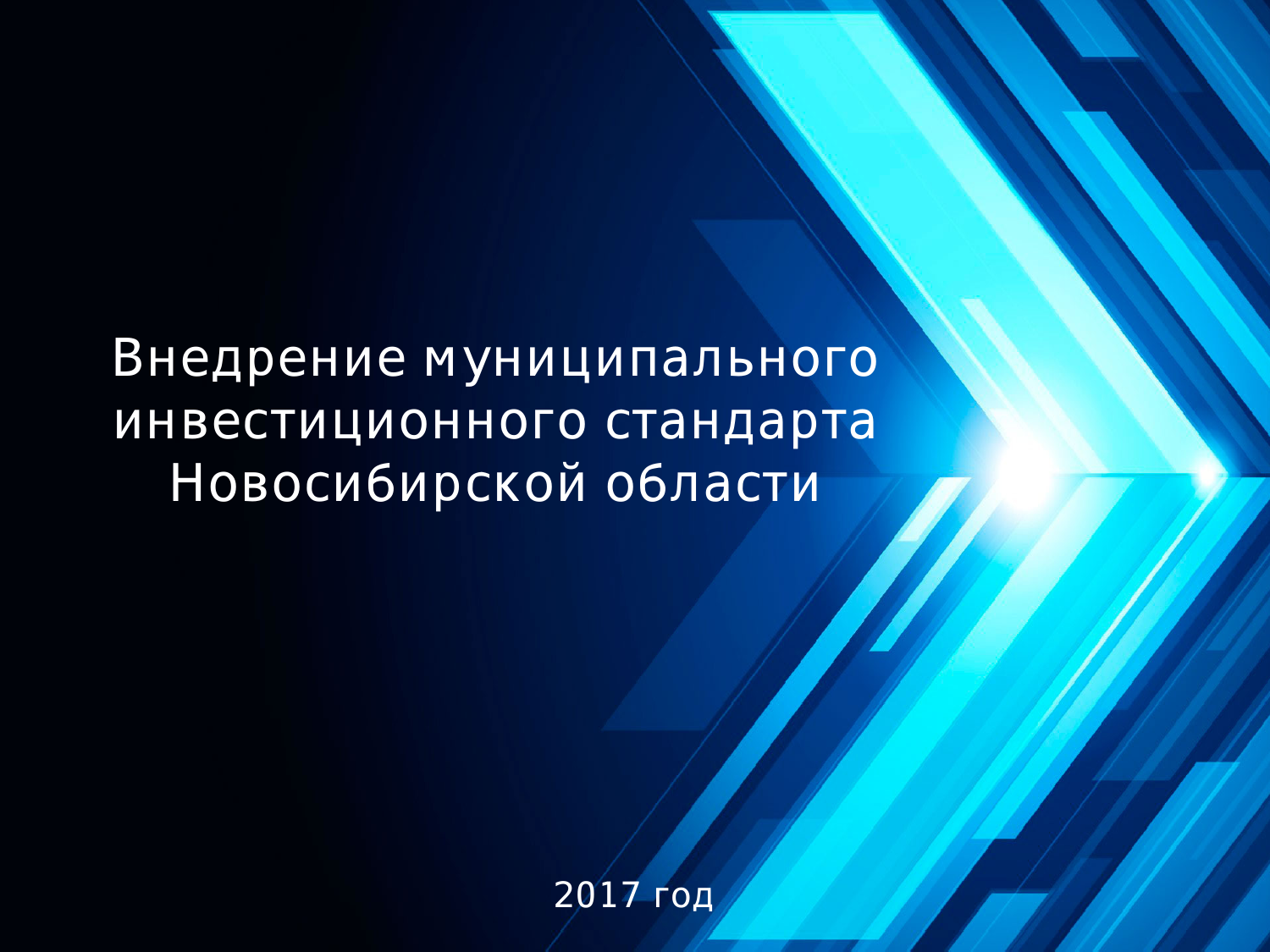

# Внедрение муниципального инвестиционного стандарта Новосибирской области
2017 год